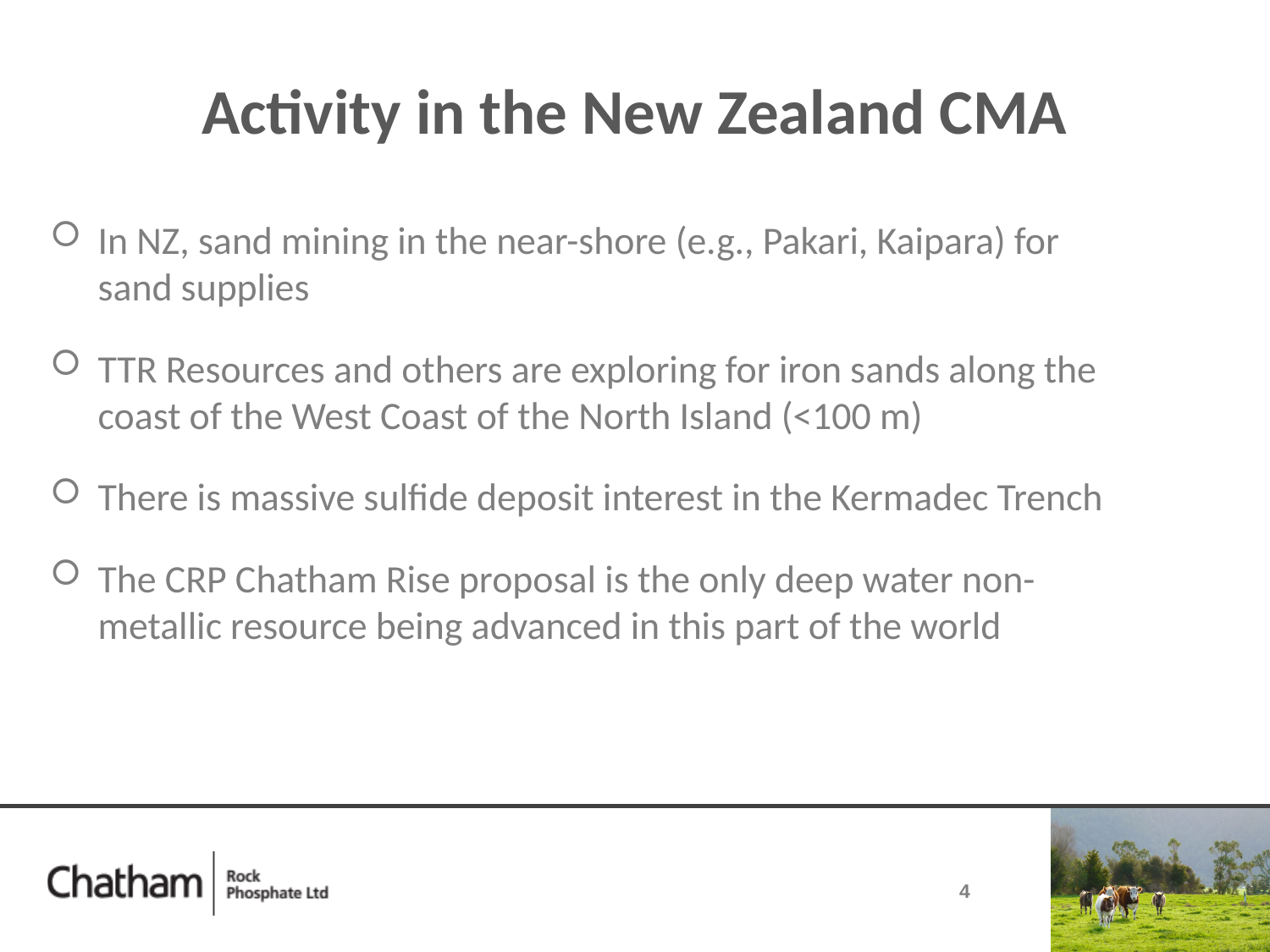

Activity in the New Zealand CMA
In NZ, sand mining in the near-shore (e.g., Pakari, Kaipara) for sand supplies
TTR Resources and others are exploring for iron sands along the coast of the West Coast of the North Island (<100 m)
There is massive sulfide deposit interest in the Kermadec Trench
The CRP Chatham Rise proposal is the only deep water non-metallic resource being advanced in this part of the world
4